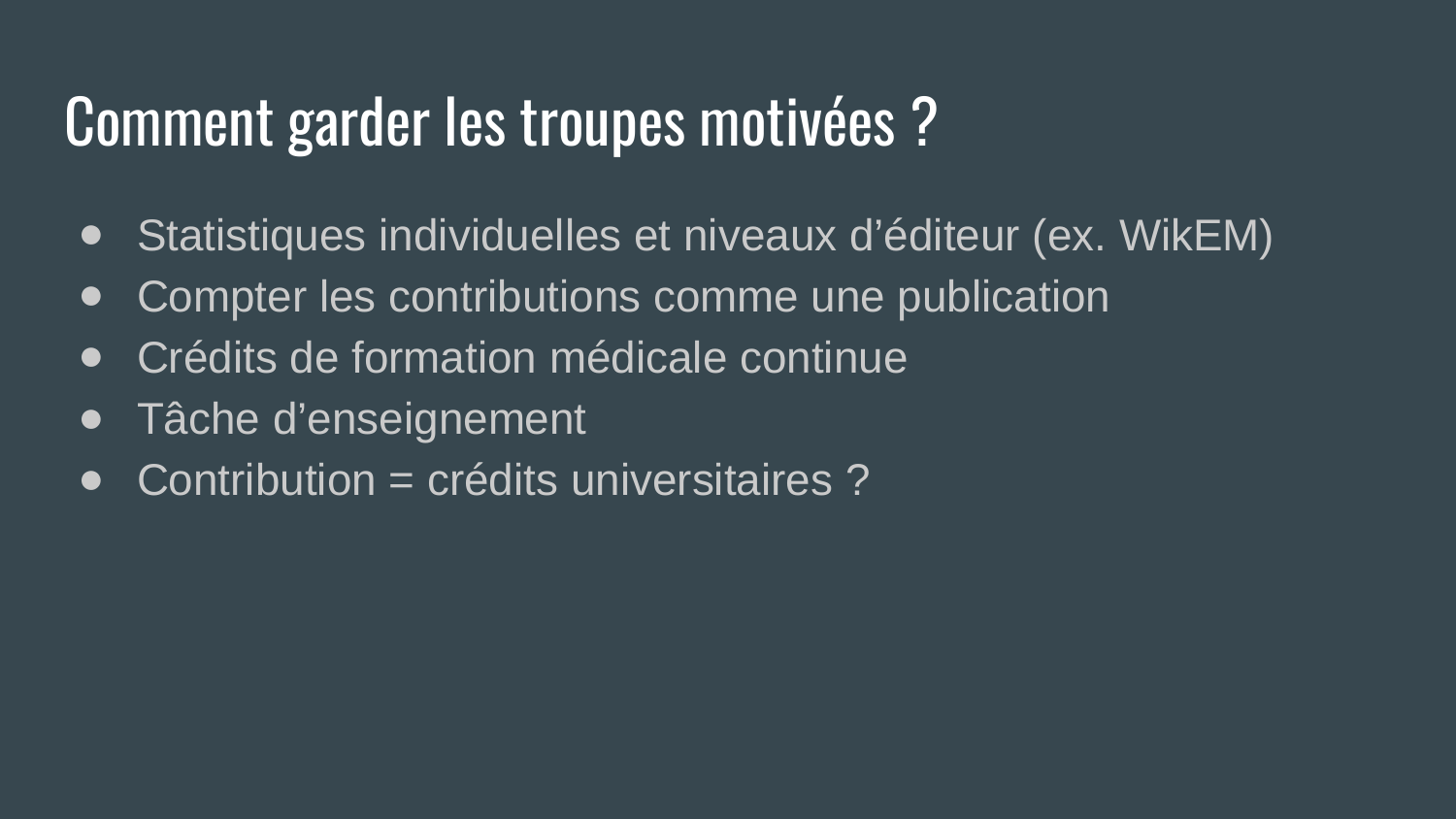

# Comment garder les troupes motivées ?
Statistiques individuelles et niveaux d’éditeur (ex. WikEM)
Compter les contributions comme une publication
Crédits de formation médicale continue
Tâche d’enseignement
Contribution = crédits universitaires ?